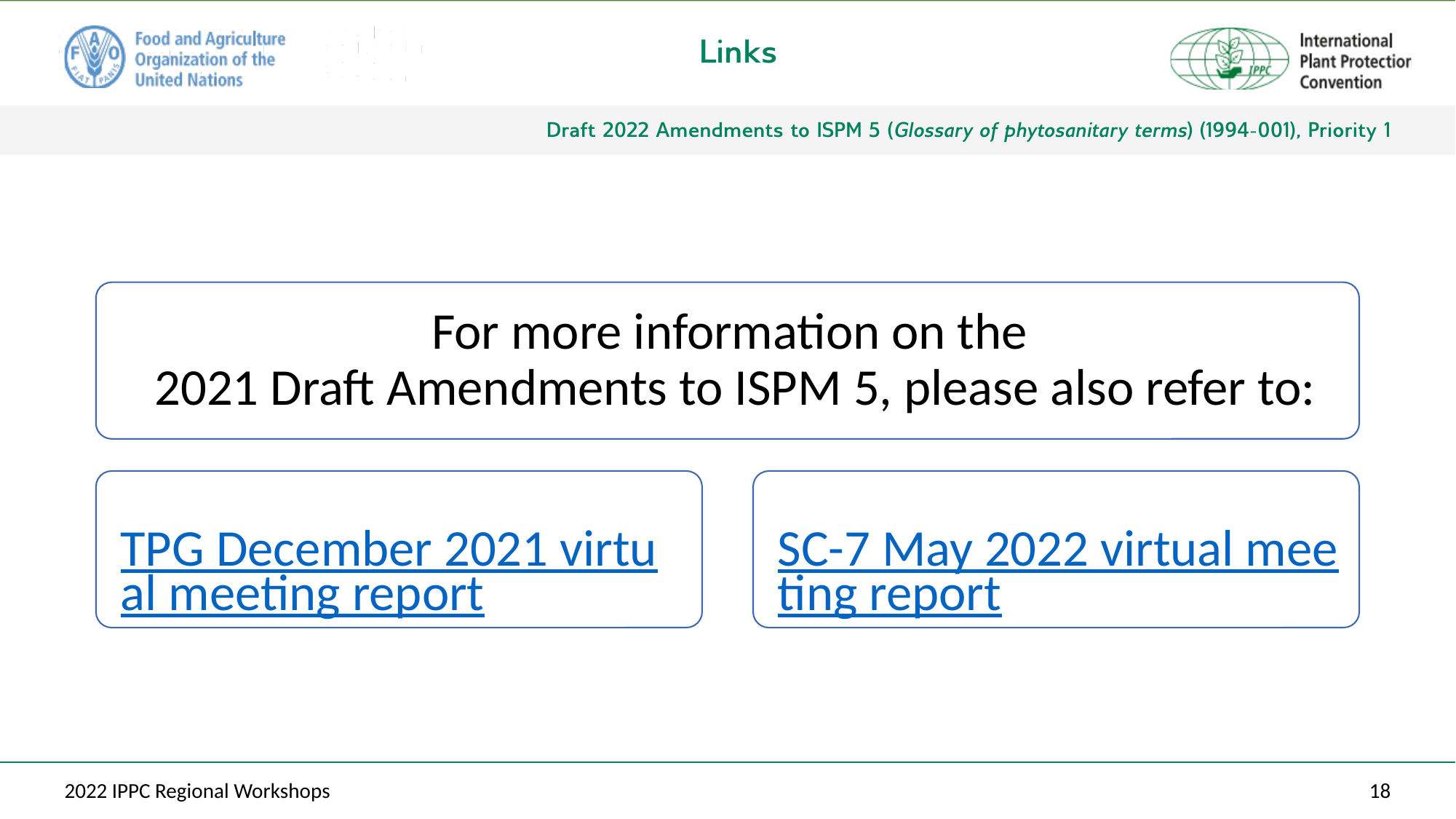

# Links
For more information on the
 2021 Draft Amendments to ISPM 5, please also refer to:
TPG December 2021 virtual meeting report
SC-7 May 2022 virtual meeting report